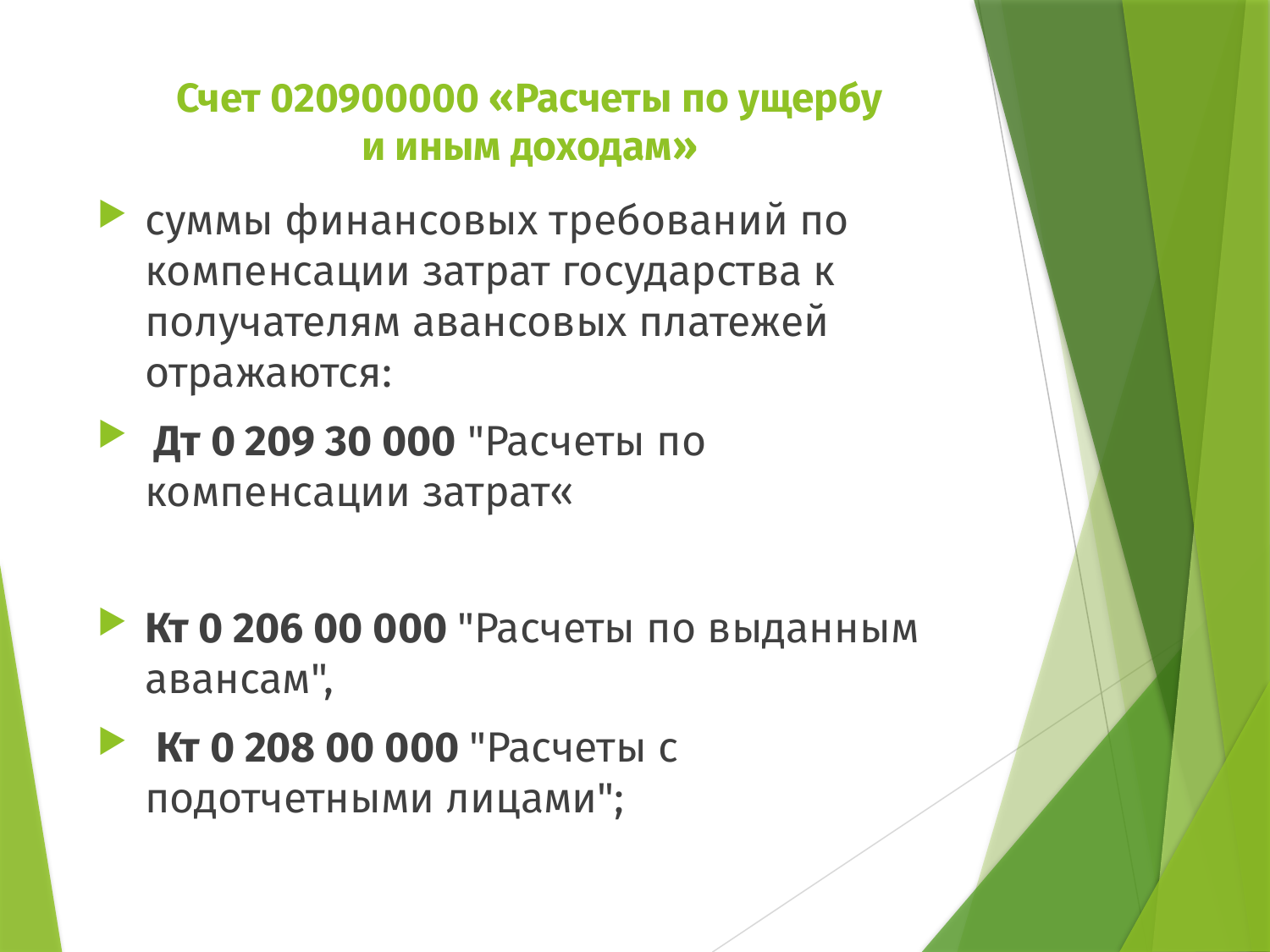

# Счет 020900000 «Расчеты по ущербу и иным доходам»
суммы финансовых требований по компенсации затрат государства к получателям авансовых платежей отражаются:
 Дт 0 209 30 000 "Расчеты по компенсации затрат«

Кт 0 206 00 000 "Расчеты по выданным авансам",
 Кт 0 208 00 000 "Расчеты с подотчетными лицами";